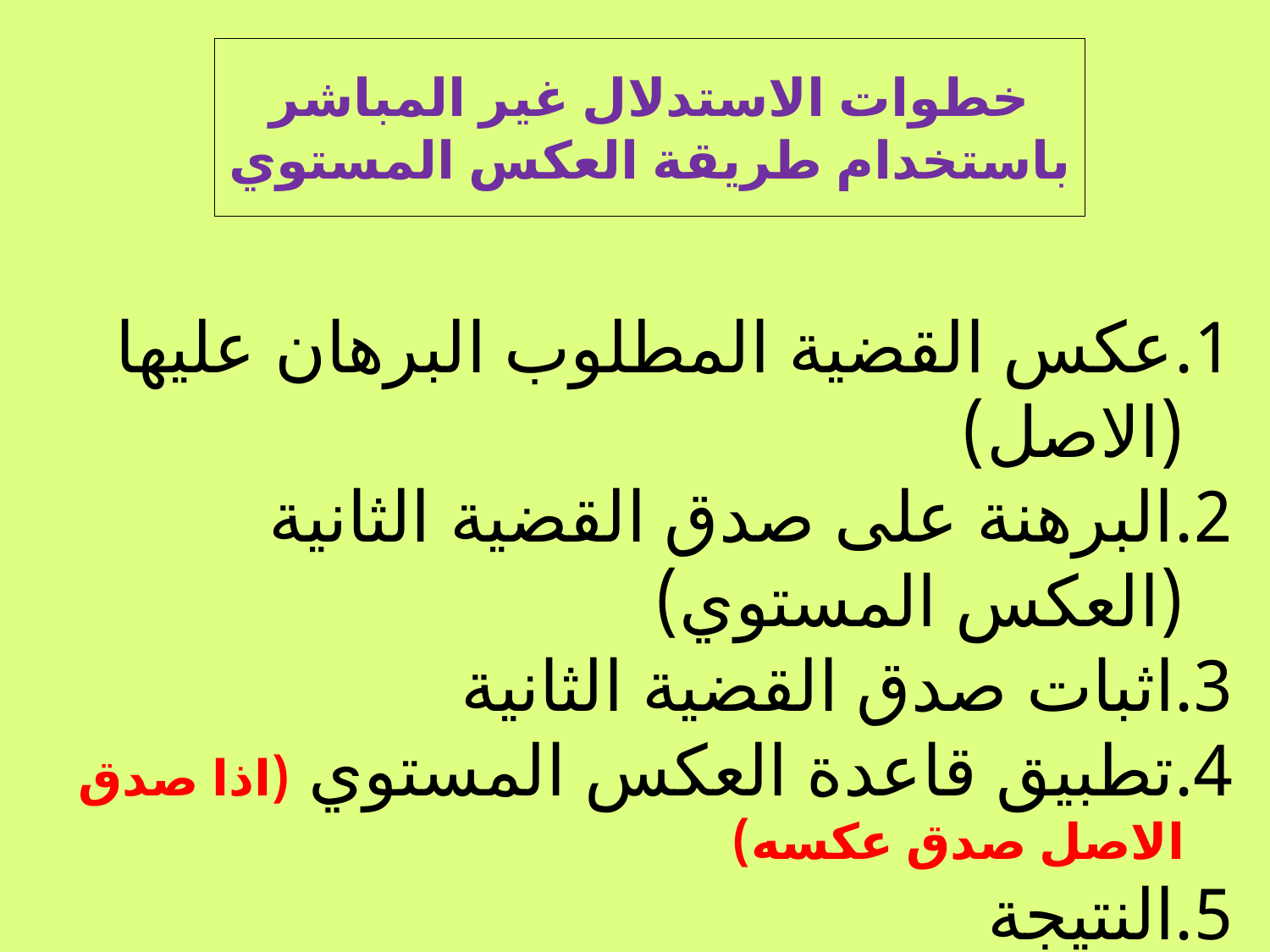

# خطوات الاستدلال غير المباشر باستخدام طريقة العكس المستوي
عكس القضية المطلوب البرهان عليها (الاصل)
البرهنة على صدق القضية الثانية (العكس المستوي)
اثبات صدق القضية الثانية
تطبيق قاعدة العكس المستوي (اذا صدق الاصل صدق عكسه)
النتيجة